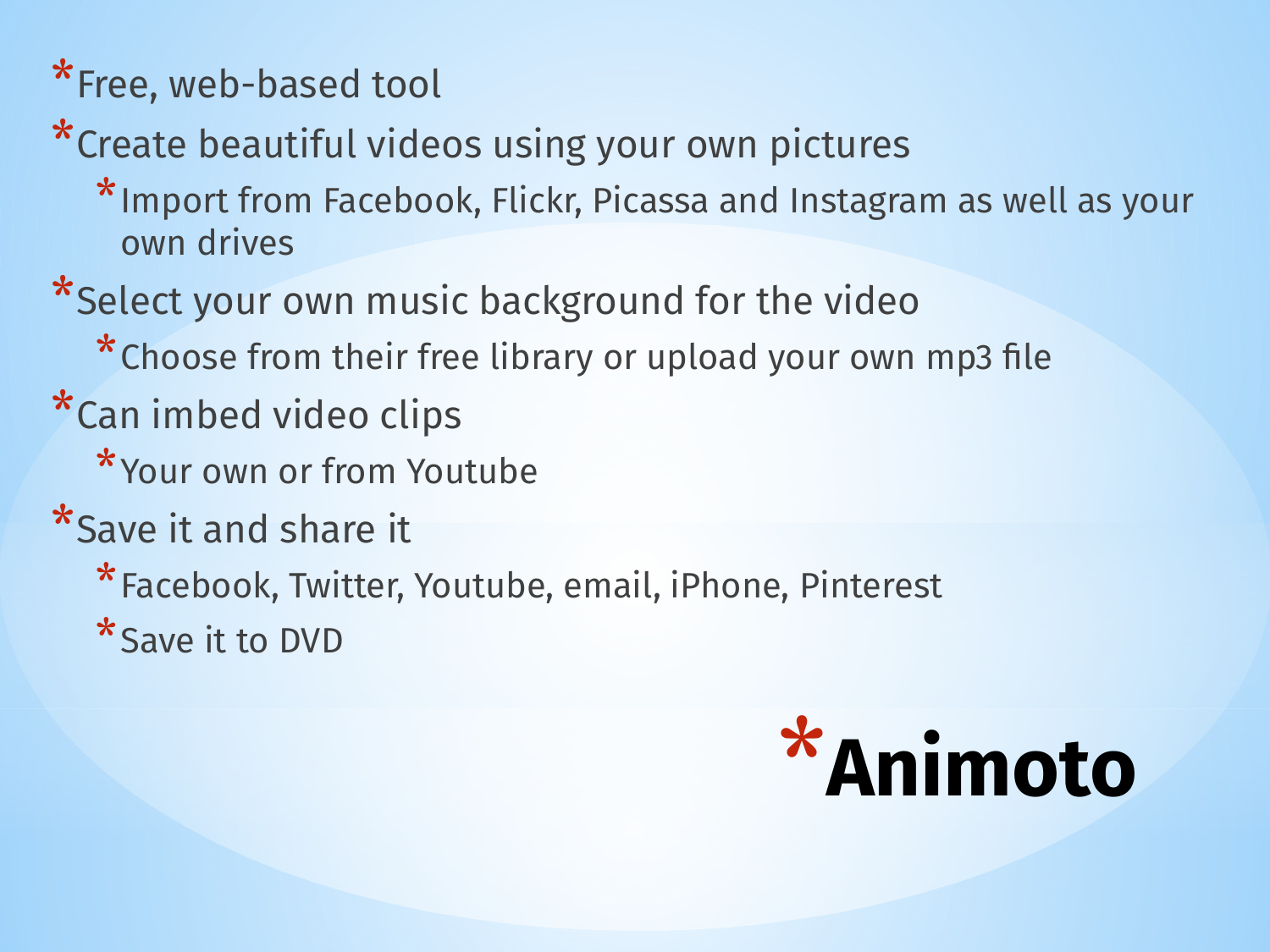

Free, web-based tool
Create beautiful videos using your own pictures
Import from Facebook, Flickr, Picassa and Instagram as well as your own drives
Select your own music background for the video
Choose from their free library or upload your own mp3 file
Can imbed video clips
Your own or from Youtube
Save it and share it
Facebook, Twitter, Youtube, email, iPhone, Pinterest
Save it to DVD

# Animoto